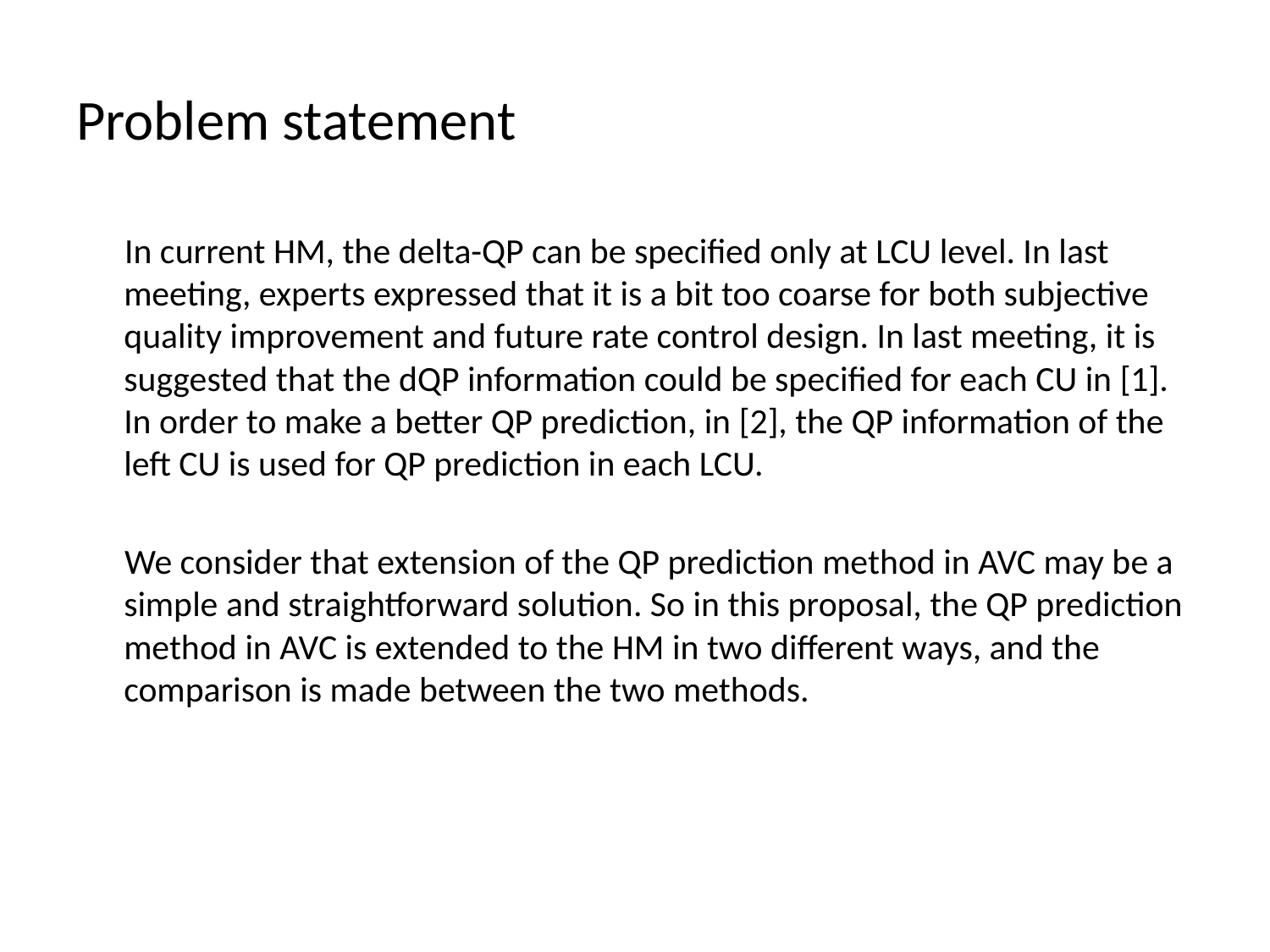

# Problem statement
      In current HM, the delta-QP can be specified only at LCU level. In last meeting, experts expressed that it is a bit too coarse for both subjective quality improvement and future rate control design. In last meeting, it is suggested that the dQP information could be specified for each CU in [1]. In order to make a better QP prediction, in [2], the QP information of the left CU is used for QP prediction in each LCU.

      We consider that extension of the QP prediction method in AVC may be a simple and straightforward solution. So in this proposal, the QP prediction method in AVC is extended to the HM in two different ways, and the comparison is made between the two methods.